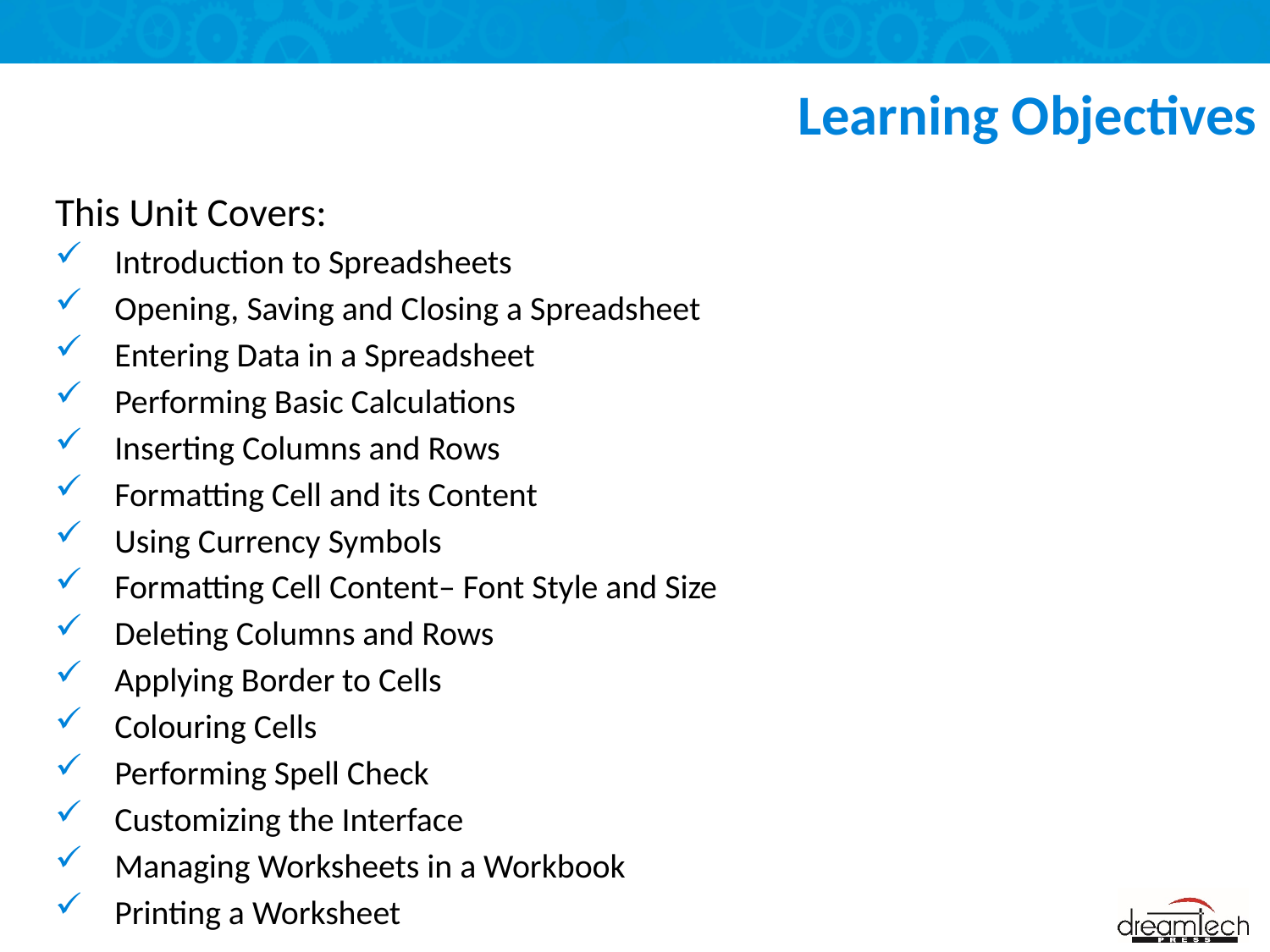

# Learning Objectives
This Unit Covers:
Introduction to Spreadsheets
Opening, Saving and Closing a Spreadsheet
Entering Data in a Spreadsheet
Performing Basic Calculations
Inserting Columns and Rows
Formatting Cell and its Content
Using Currency Symbols
Formatting Cell Content– Font Style and Size
Deleting Columns and Rows
Applying Border to Cells
Colouring Cells
Performing Spell Check
Customizing the Interface
Managing Worksheets in a Workbook
Printing a Worksheet